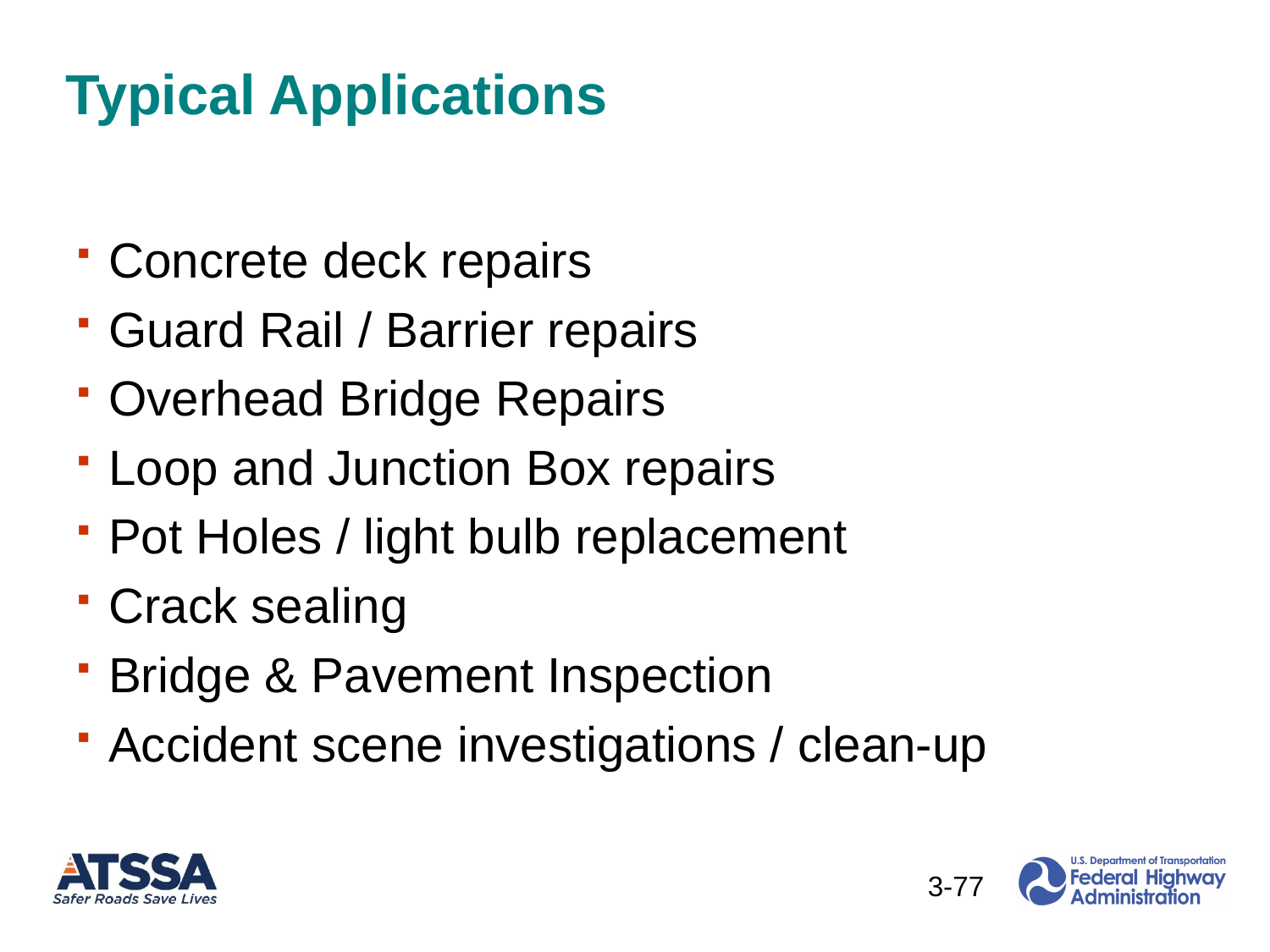

# Typical Applications
Concrete deck repairs
Guard Rail / Barrier repairs
Overhead Bridge Repairs
Loop and Junction Box repairs
Pot Holes / light bulb replacement
Crack sealing
Bridge & Pavement Inspection
Accident scene investigations / clean-up